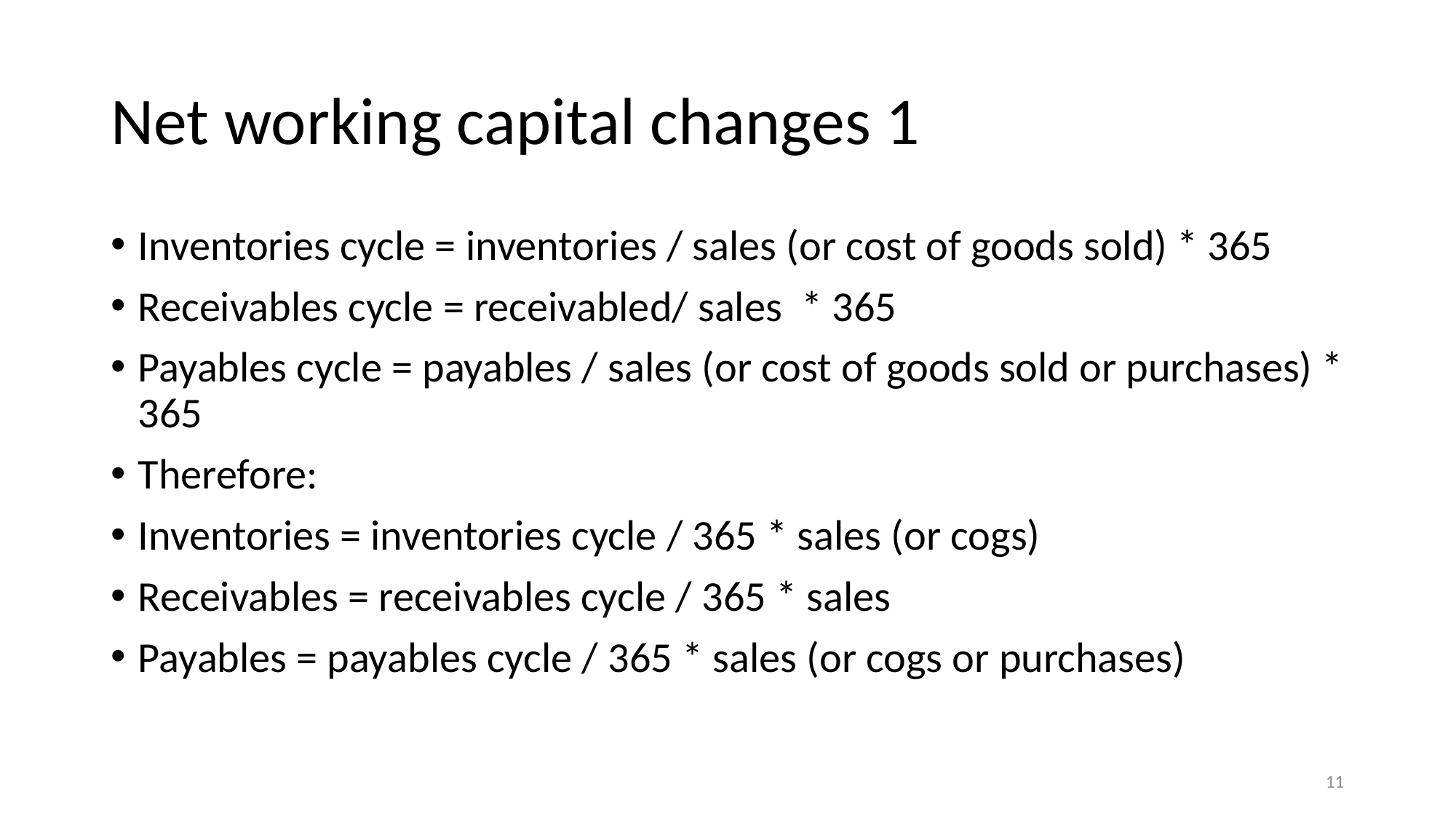

# Net working capital changes 1
Inventories cycle = inventories / sales (or cost of goods sold) * 365
Receivables cycle = receivabled/ sales  * 365
Payables cycle = payables / sales (or cost of goods sold or purchases) * 365
Therefore:
Inventories = inventories cycle / 365 * sales (or cogs)
Receivables = receivables cycle / 365 * sales
Payables = payables cycle / 365 * sales (or cogs or purchases)

11